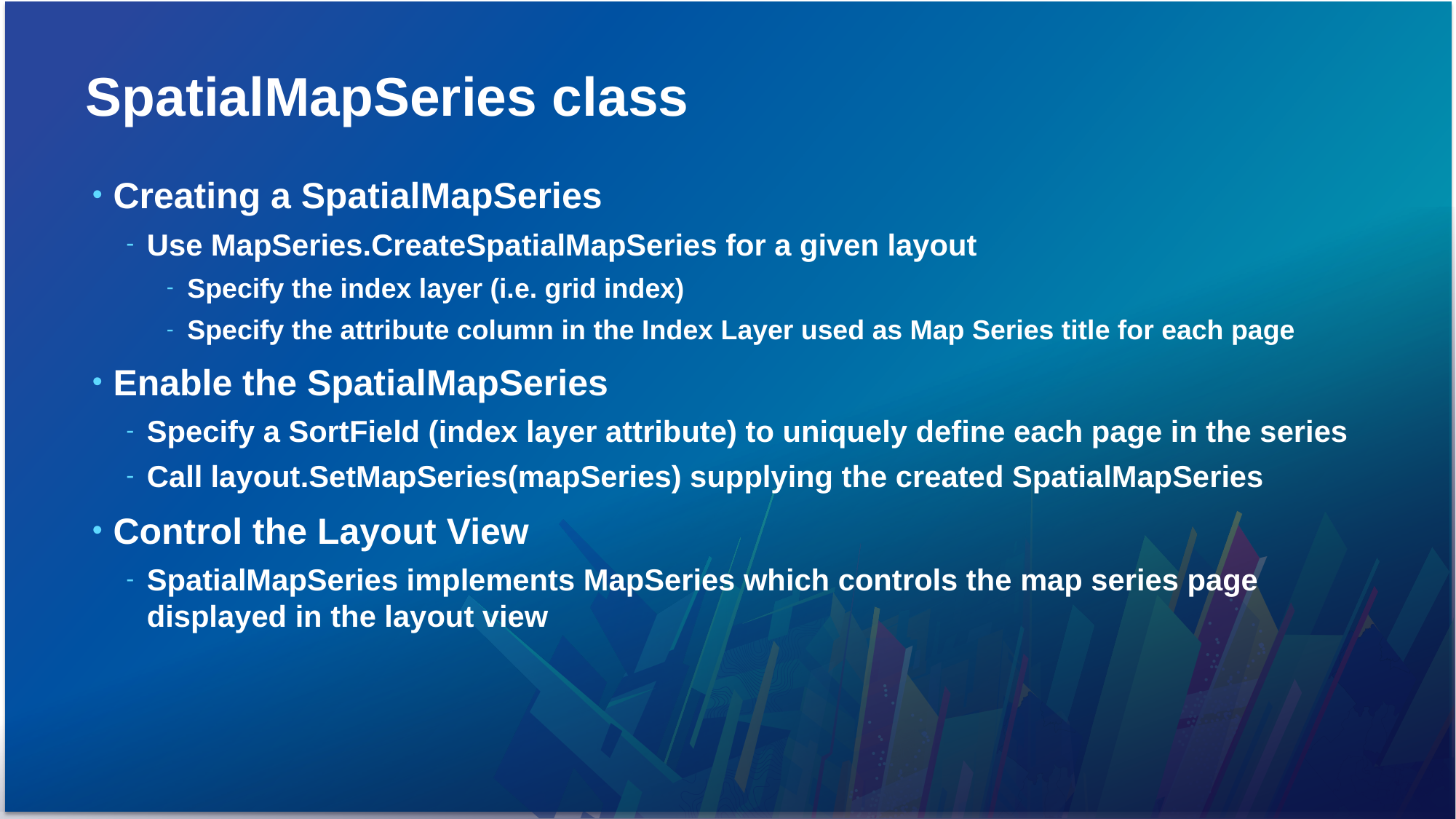

# SpatialMapSeries class
Creating a SpatialMapSeries
Use MapSeries.CreateSpatialMapSeries for a given layout
Specify the index layer (i.e. grid index)
Specify the attribute column in the Index Layer used as Map Series title for each page
Enable the SpatialMapSeries
Specify a SortField (index layer attribute) to uniquely define each page in the series
Call layout.SetMapSeries(mapSeries) supplying the created SpatialMapSeries
Control the Layout View
SpatialMapSeries implements MapSeries which controls the map series page displayed in the layout view